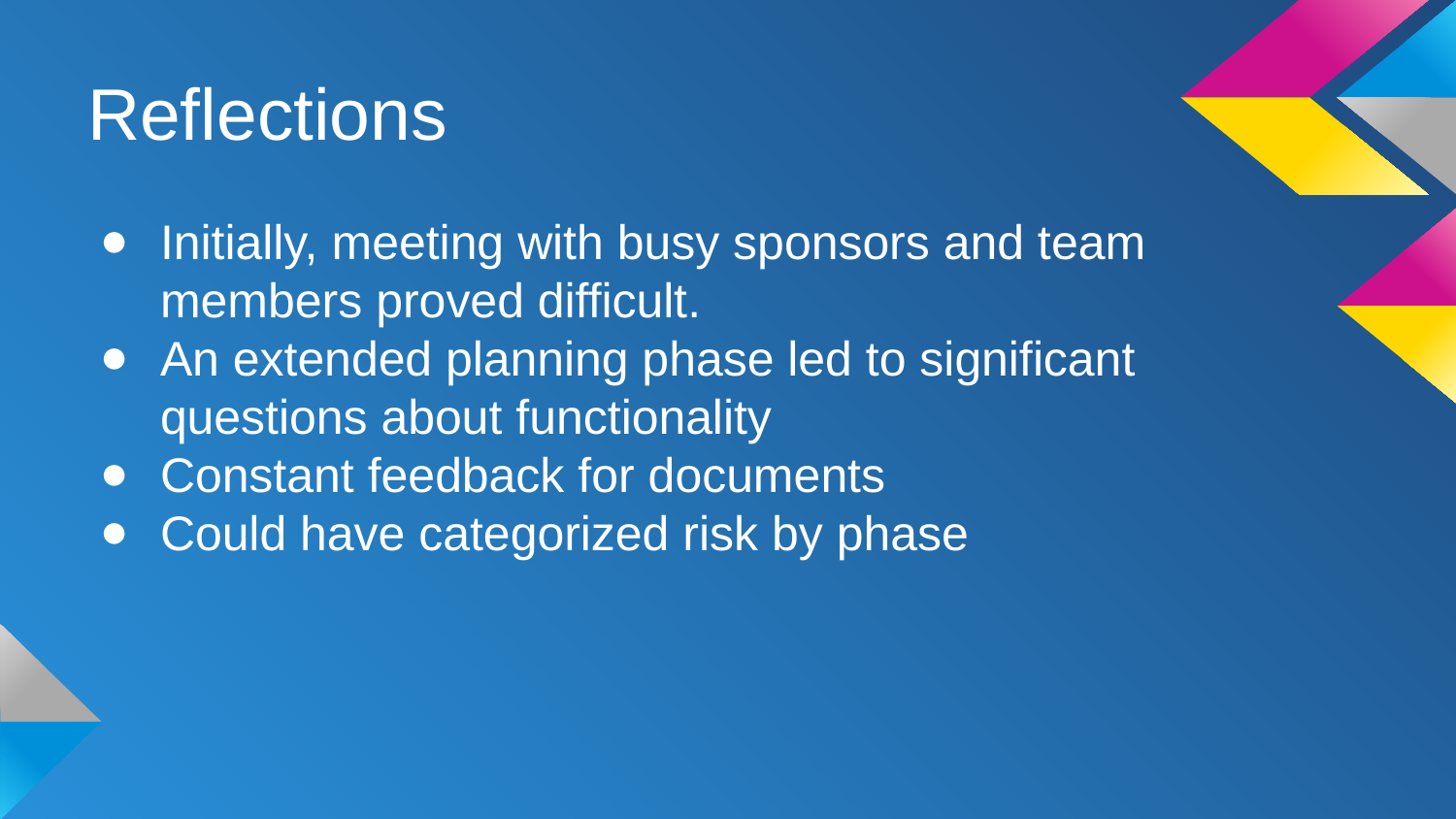

# Reflections
Initially, meeting with busy sponsors and team members proved difficult.
An extended planning phase led to significant questions about functionality
Constant feedback for documents
Could have categorized risk by phase